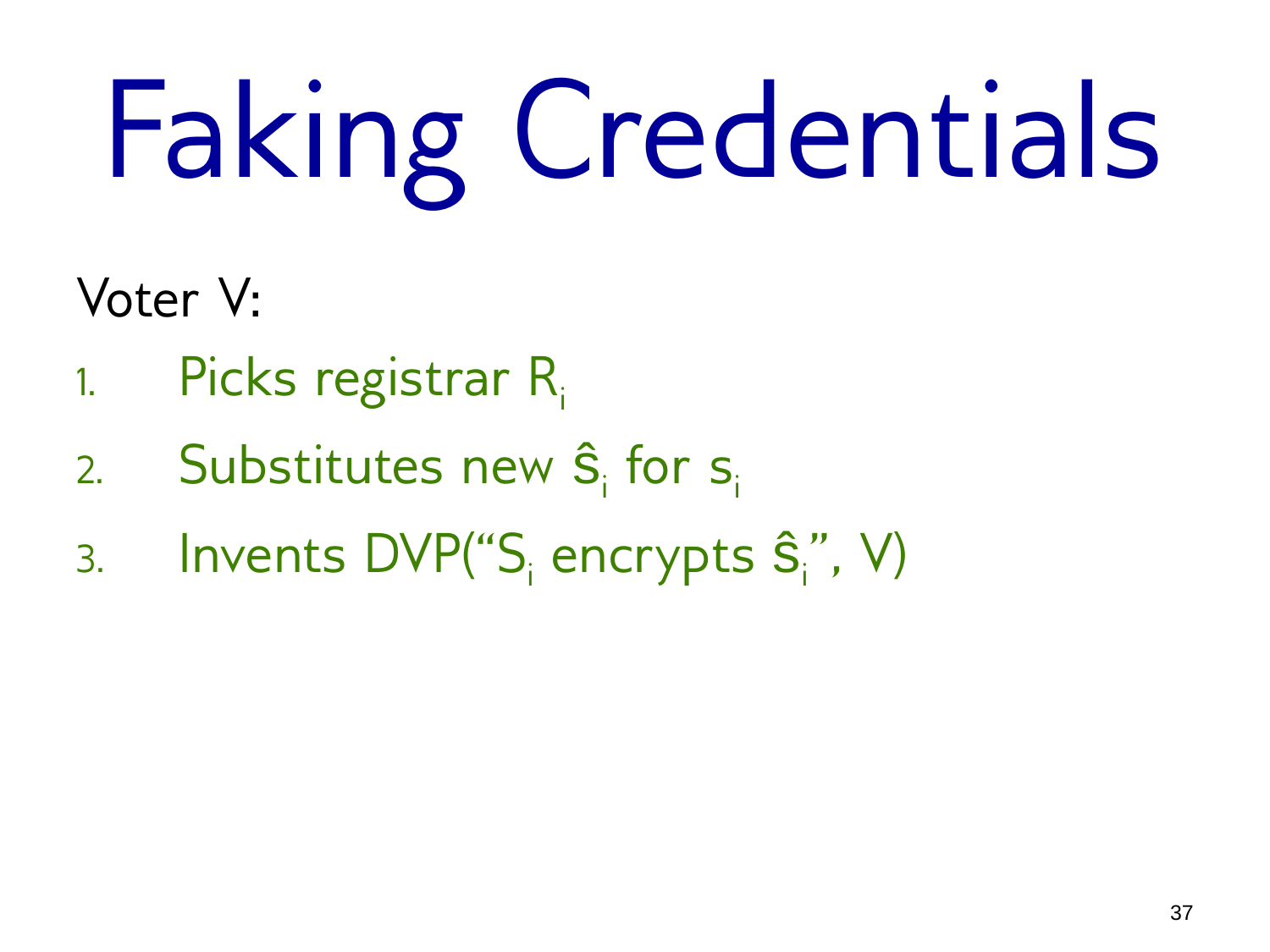

# Faking Credentials
Voter V:
Picks registrar Ri
Substitutes new ŝi for si
Invents DVP(“Si encrypts ŝi”, V)

37